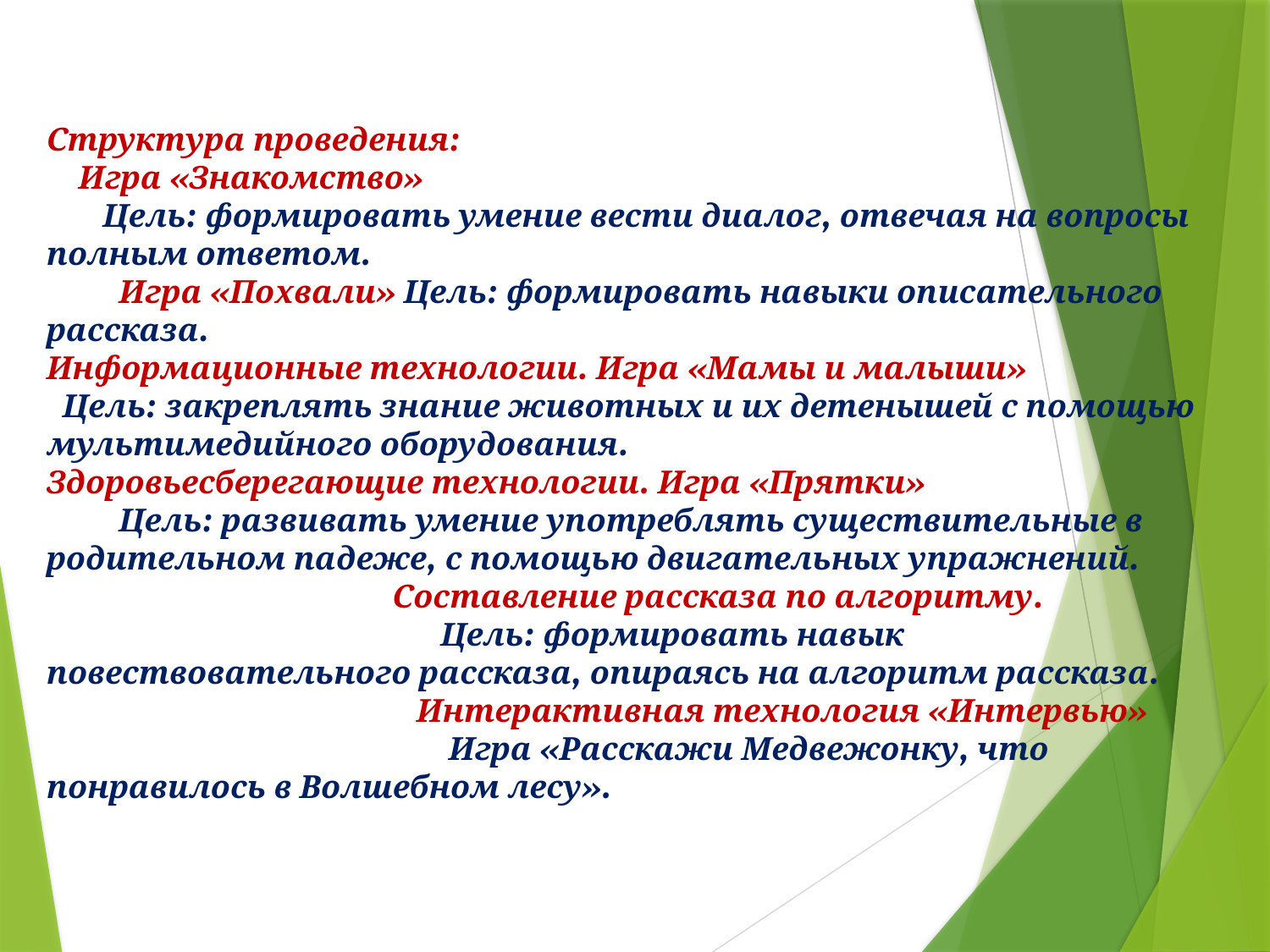

#
Структура проведения:                                                                                                  Игра «Знакомство»                                                                                                          Цель: формировать умение вести диалог, отвечая на вопросы полным ответом.                                                                                                                  Игра «Похвали» Цель: формировать навыки описательного рассказа.                                                                                                         Информационные технологии. Игра «Мамы и малыши»                          Цель: закреплять знание животных и их детенышей с помощью мультимедийного оборудования.                                              Здоровьесберегающие технологии. Игра «Прятки»                                              Цель: развивать умение употреблять существительные в родительном падеже, с помощью двигательных упражнений.                                                     Составление рассказа по алгоритму.                                                                       Цель: формировать навык повествовательного рассказа, опираясь на алгоритм рассказа.                                                     Интерактивная технология «Интервью»                                                           Игра «Расскажи Медвежонку, что понравилось в Волшебном лесу».